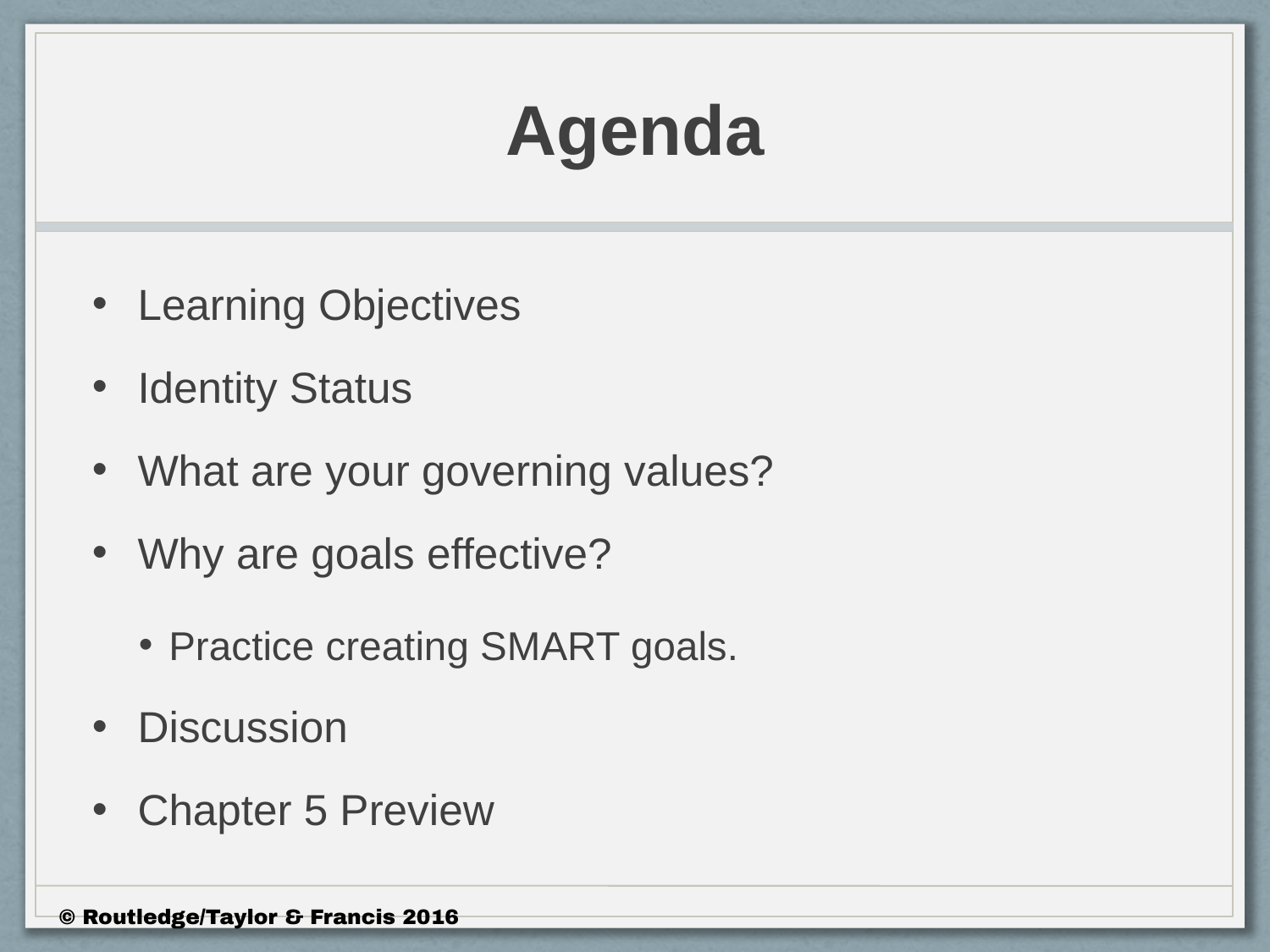

# Agenda
Learning Objectives
Identity Status
What are your governing values?
Why are goals effective?

Practice creating SMART goals.
Discussion
Chapter 5 Preview
© Routledge/Taylor & Francis 2016